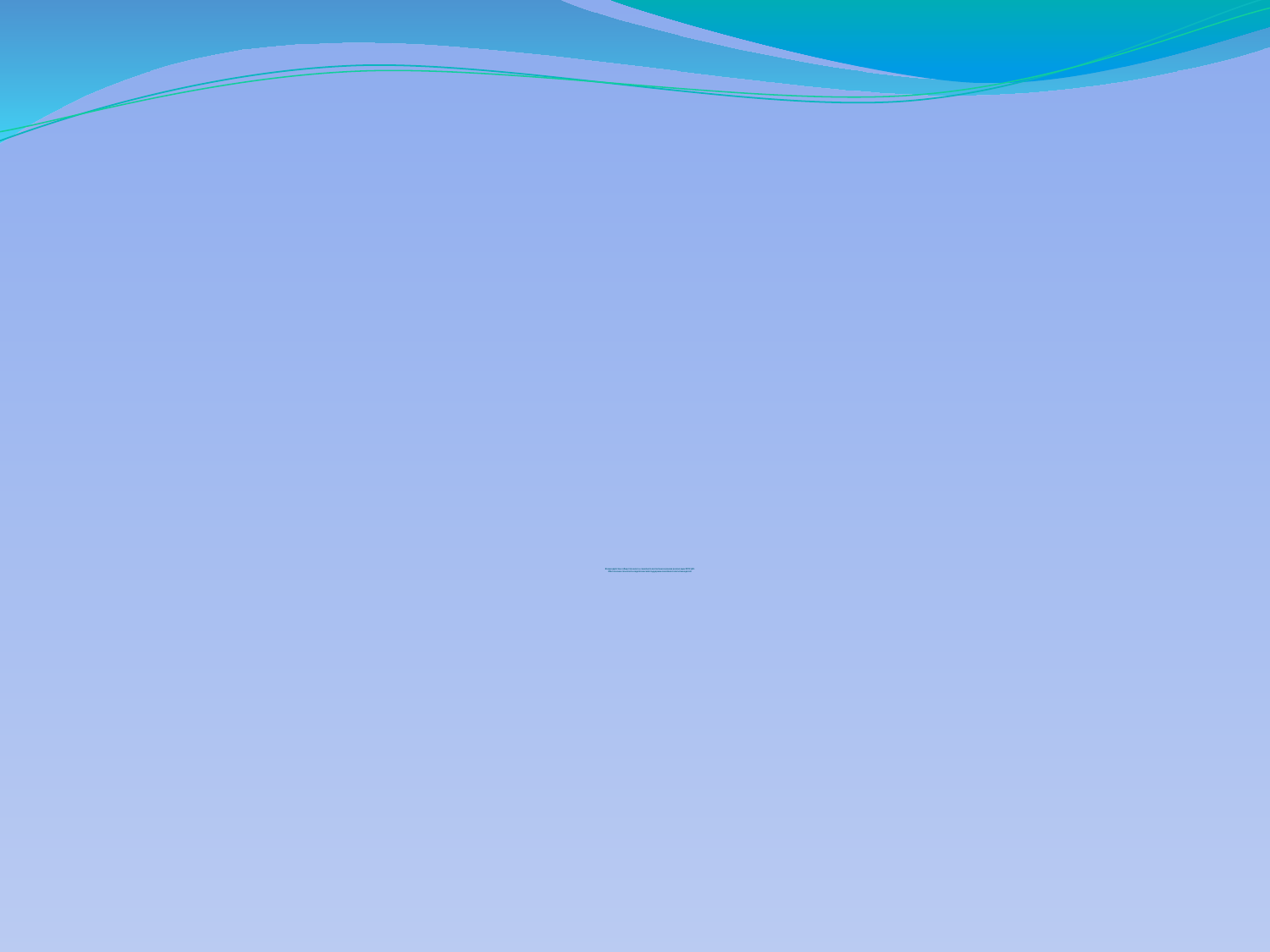

Взаимодействие общественного и семейного воспитания в рамках реализации ФГОС ДО.
Обеспечение психолого-педагогической поддержки семейного воспитания детей